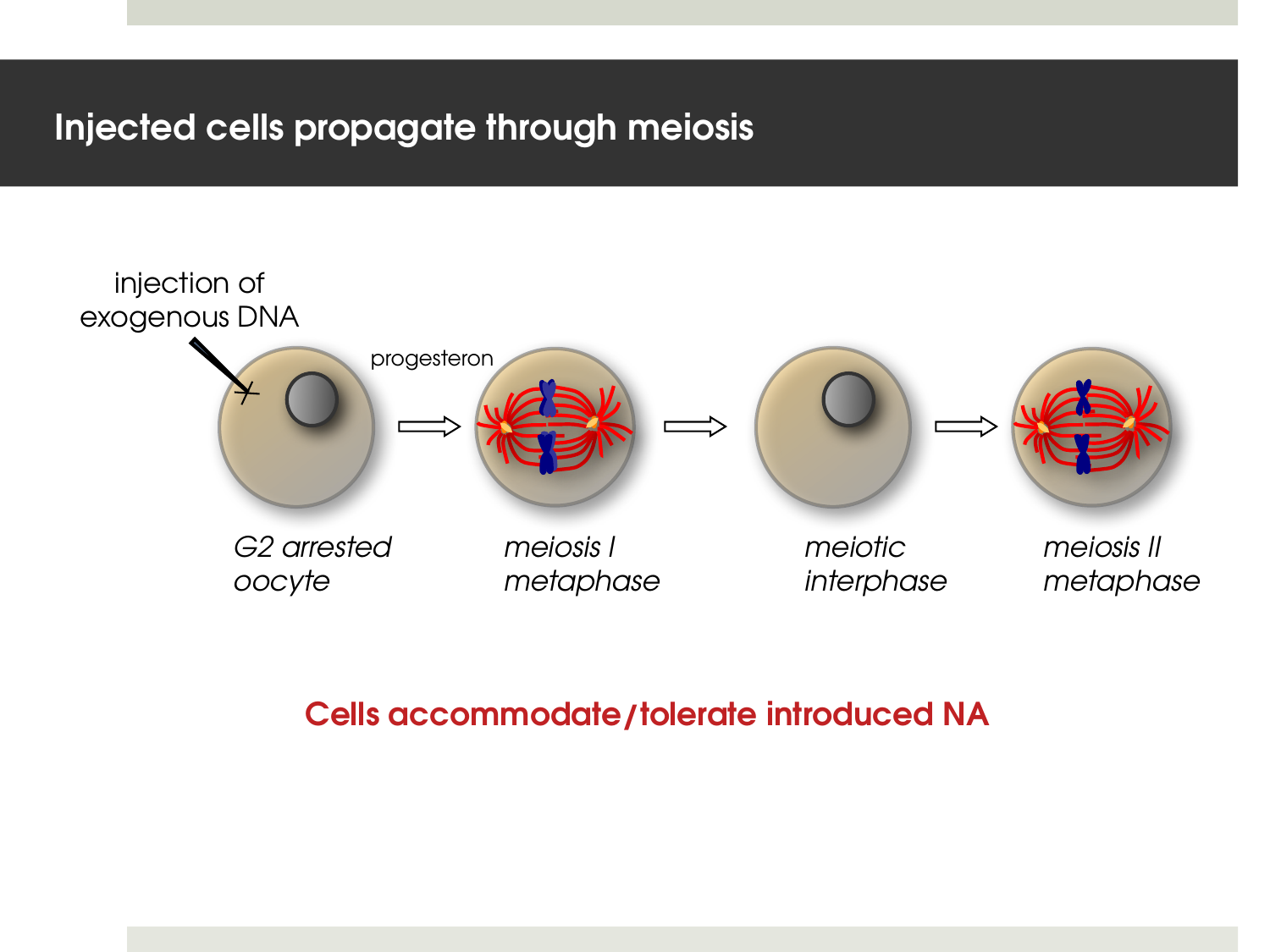

Injected cells propagate through meiosis
injection of
exogenous DNA

G2 arrested
oocyte
meiosis I
metaphase
meiotic
interphase
meiosis II
metaphase
progesteron
Cells accommodate/tolerate introduced NA